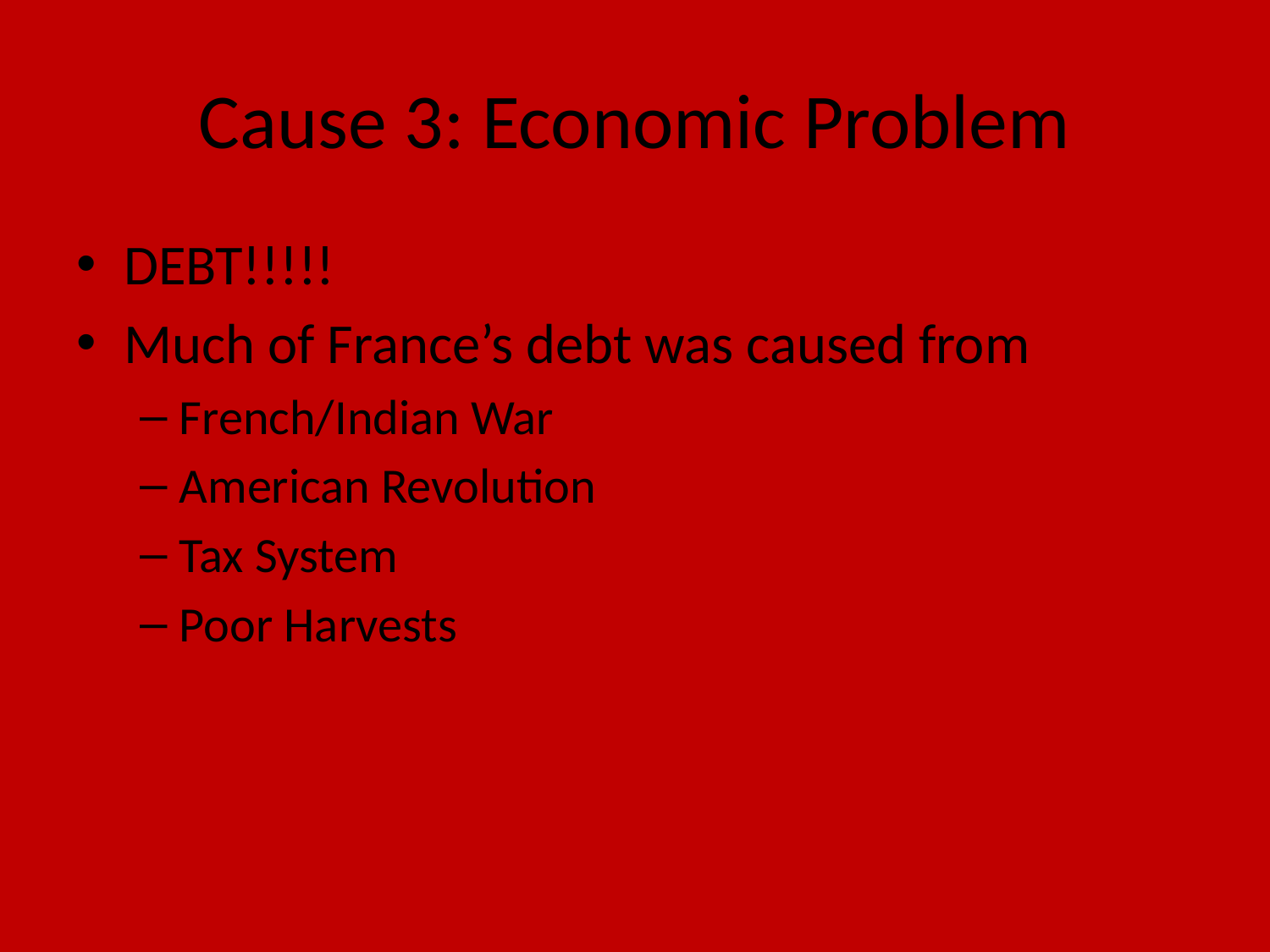

# Cause 3: Economic Problem
DEBT!!!!!
Much of France’s debt was caused from
French/Indian War
American Revolution
Tax System
Poor Harvests